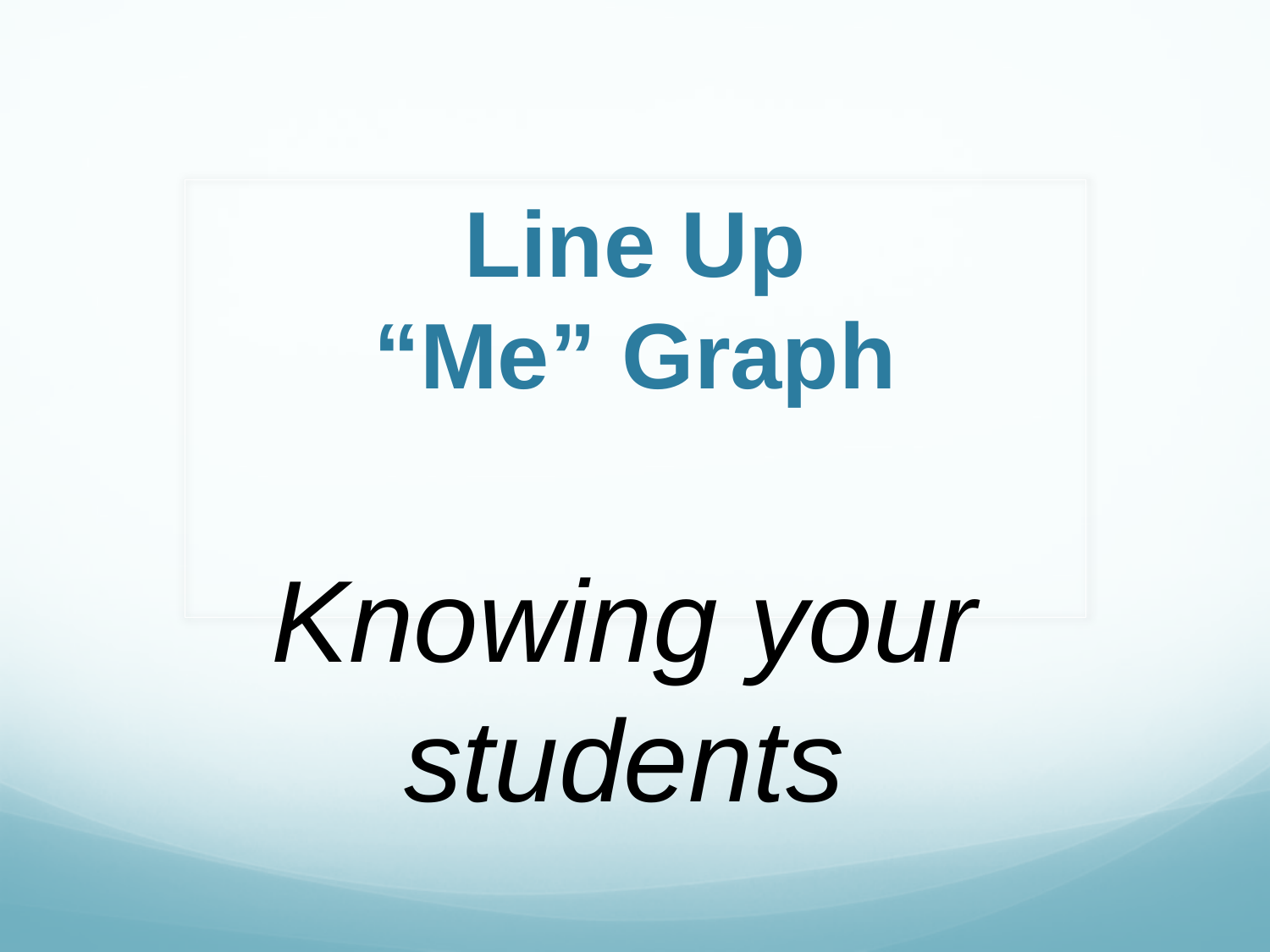

# Line Up “Me” Graph
Knowing your students